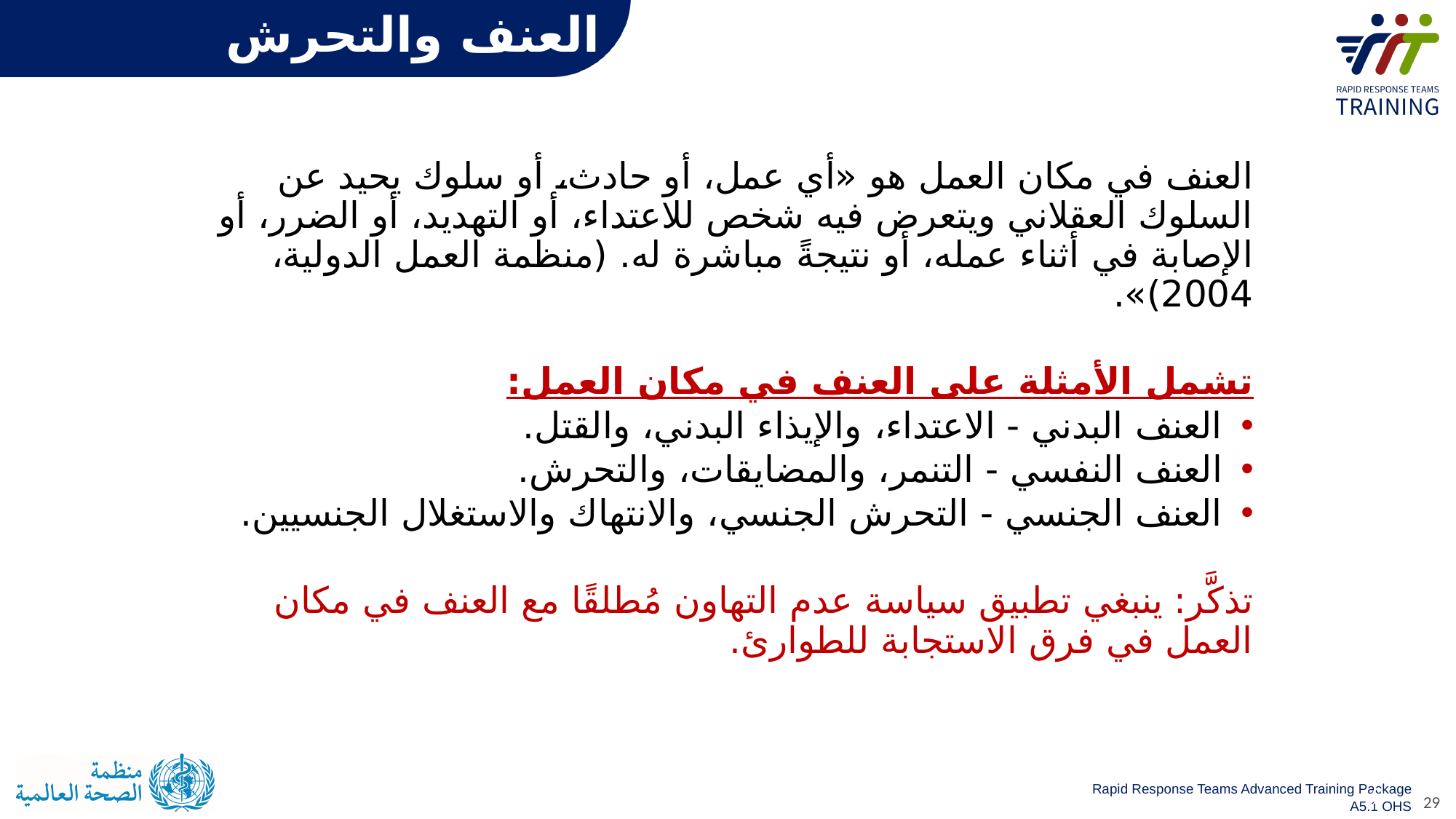

# العنف والتحرش
العنف في مكان العمل هو «أي عمل، أو حادث، أو سلوك يحيد عن السلوك العقلاني ويتعرض فيه شخص للاعتداء، أو التهديد، أو الضرر، أو الإصابة في أثناء عمله، أو نتيجةً مباشرة له. (منظمة العمل الدولية، 2004)».

تشمل الأمثلة على العنف في مكان العمل:
العنف البدني - الاعتداء، والإيذاء البدني، والقتل.
العنف النفسي - التنمر، والمضايقات، والتحرش.
العنف الجنسي - التحرش الجنسي، والانتهاك والاستغلال الجنسيين.

تذكَّر: ينبغي تطبيق سياسة عدم التهاون مُطلقًا مع العنف في مكان العمل في فرق الاستجابة للطوارئ.

29